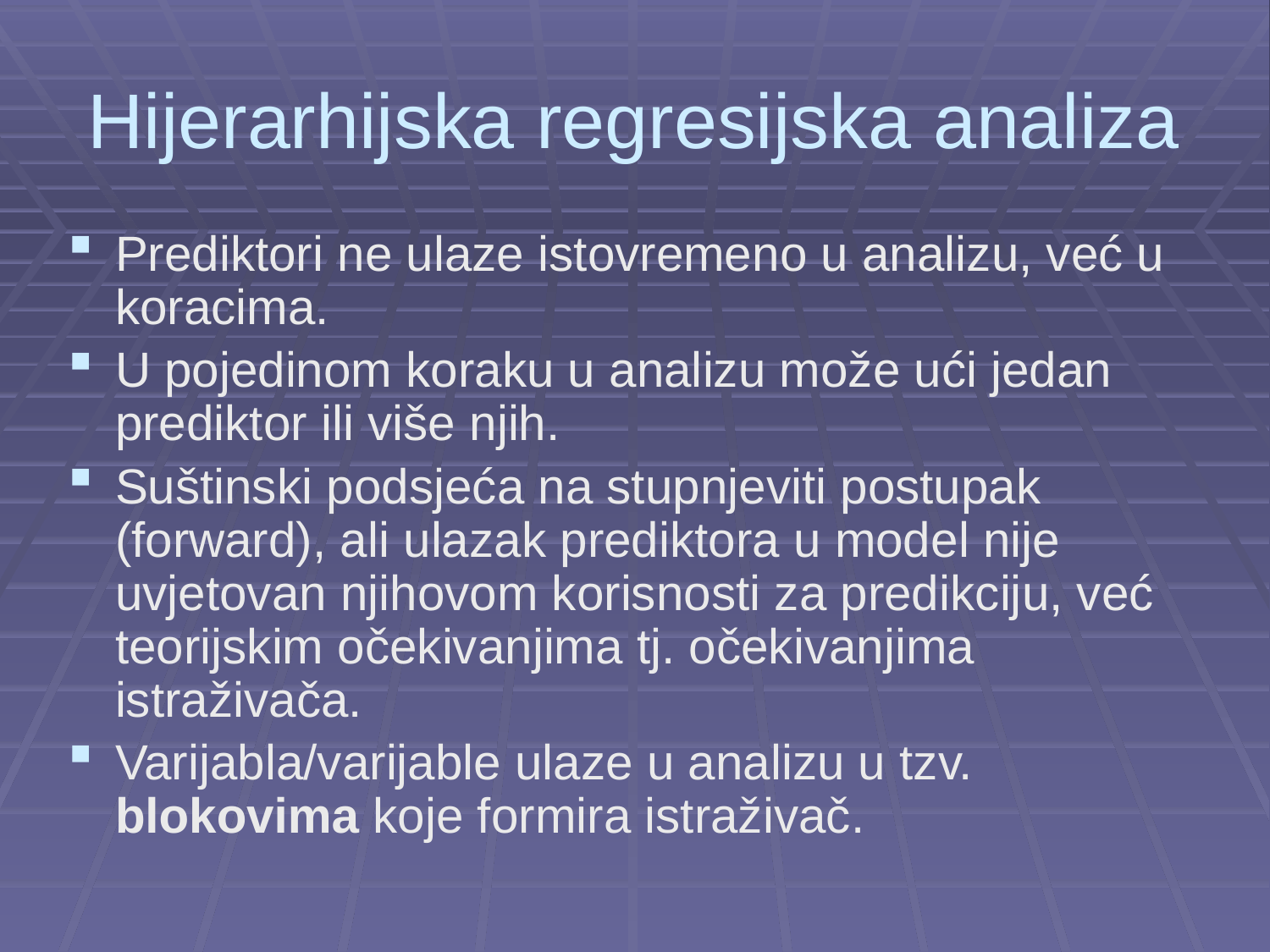

# Hijerarhijska regresijska analiza
Prediktori ne ulaze istovremeno u analizu, već u koracima.
U pojedinom koraku u analizu može ući jedan prediktor ili više njih.
Suštinski podsjeća na stupnjeviti postupak (forward), ali ulazak prediktora u model nije uvjetovan njihovom korisnosti za predikciju, već teorijskim očekivanjima tj. očekivanjima istraživača.
Varijabla/varijable ulaze u analizu u tzv. blokovima koje formira istraživač.